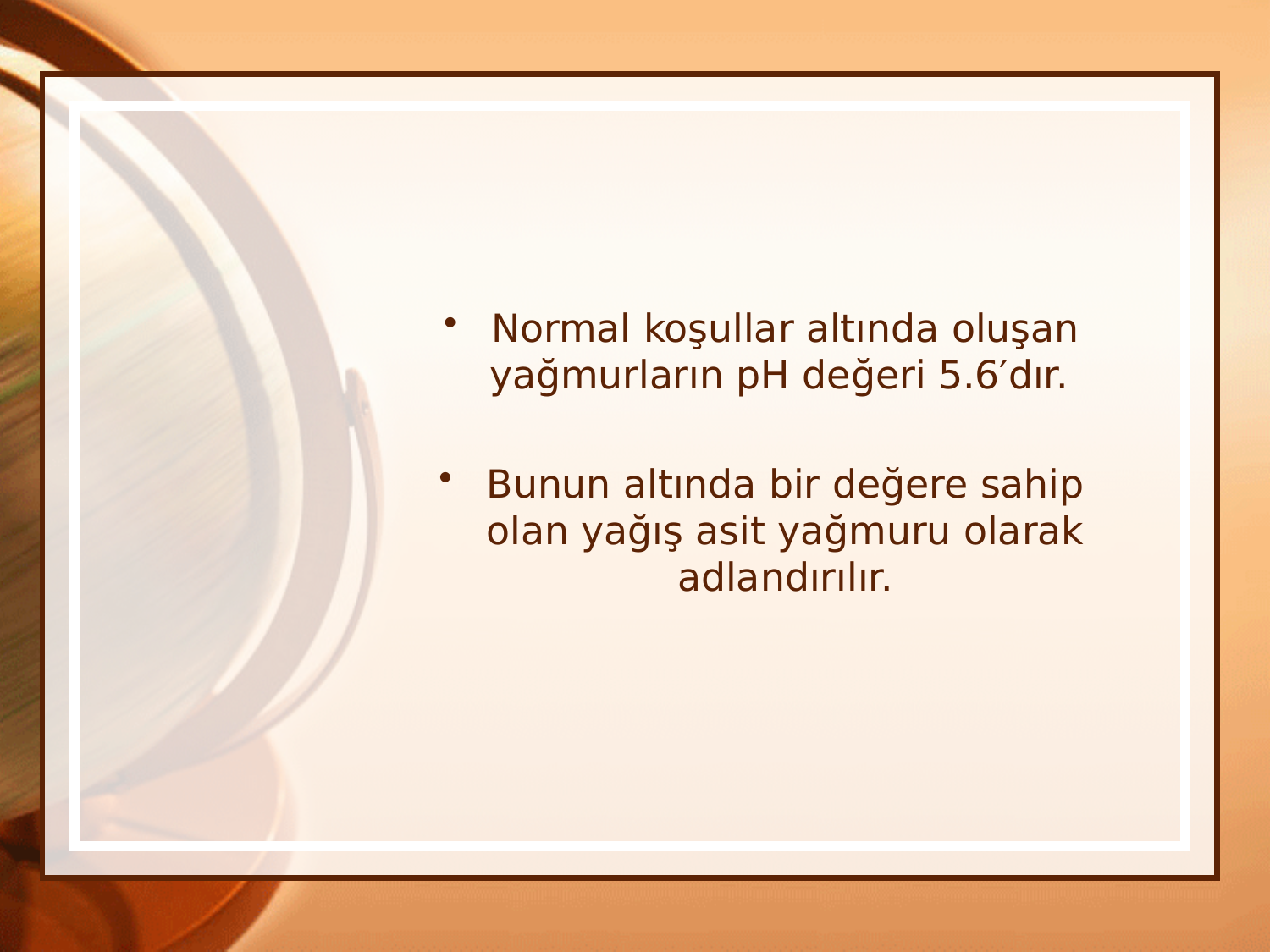

#

Normal koşullar altında oluşan yağmurların pH değeri 5.6′dır.

Bunun altında bir değere sahip olan yağış asit yağmuru olarak adlandırılır.